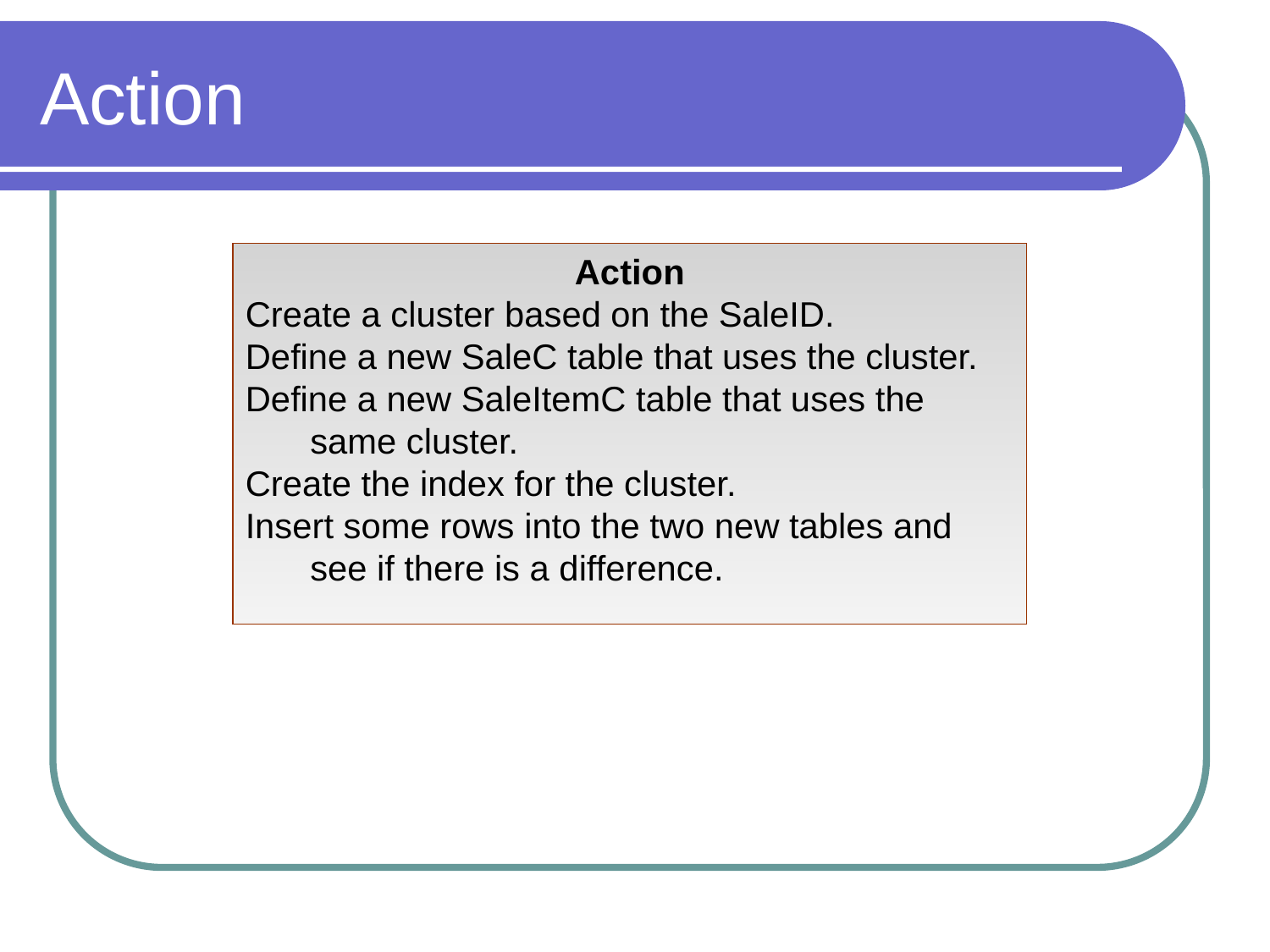

# Action
Action
Create a cluster based on the SaleID.
Define a new SaleC table that uses the cluster.
Define a new SaleItemC table that uses the same cluster.
Create the index for the cluster.
Insert some rows into the two new tables and see if there is a difference.